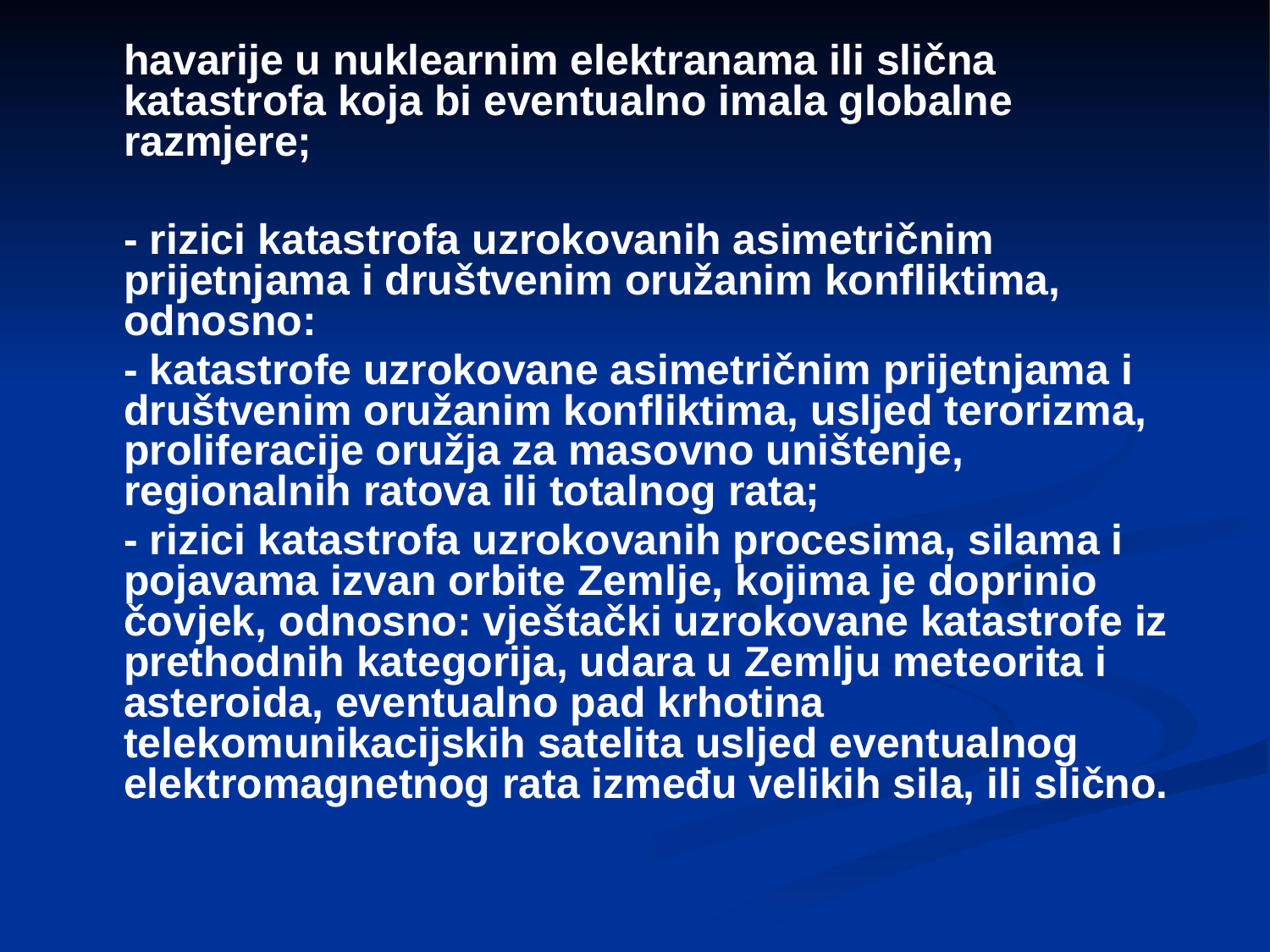

havarije u nuklearnim elektranama ili slična katastrofa koja bi eventualno imala globalne razmjere;

    - rizici katastrofa uzrokovanih asimetričnim prijetnjama i društvenim oružanim konfliktima, odnosno:
    - katastrofe uzrokovane asimetričnim prijetnjama i društvenim oružanim konfliktima, usljed terorizma, proliferacije oružja za masovno uništenje, regionalnih ratova ili totalnog rata;
    - rizici katastrofa uzrokovanih procesima, silama i pojavama izvan orbite Zemlje, kojima je doprinio čovjek, odnosno: vještački uzrokovane katastrofe iz prethodnih kategorija, udara u Zemlju meteorita i asteroida, eventualno pad krhotina telekomunikacijskih satelita usljed eventualnog elektromagnetnog rata između velikih sila, ili slično.